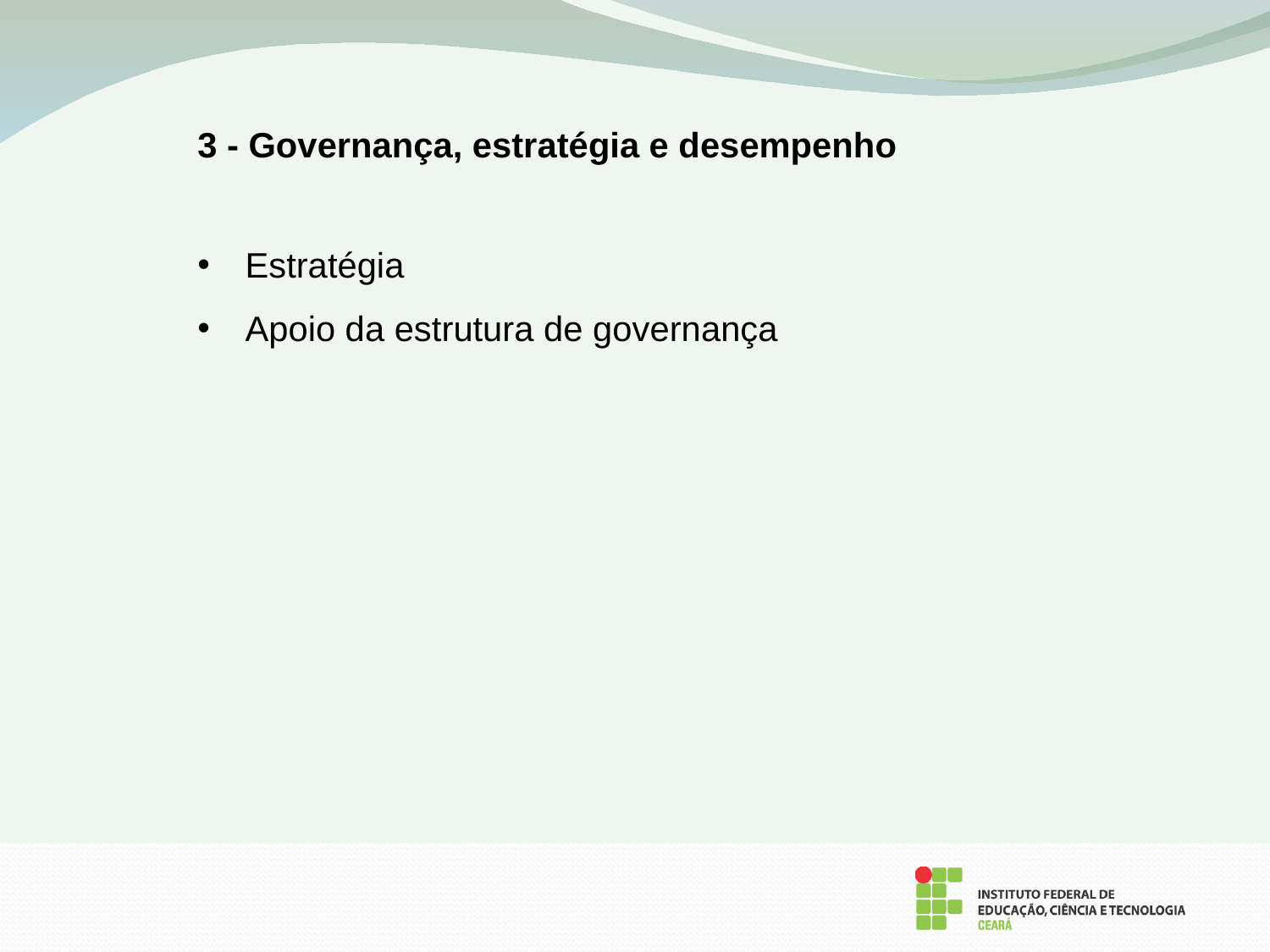

3 - Governança, estratégia e desempenho

Estratégia
Apoio da estrutura de governança